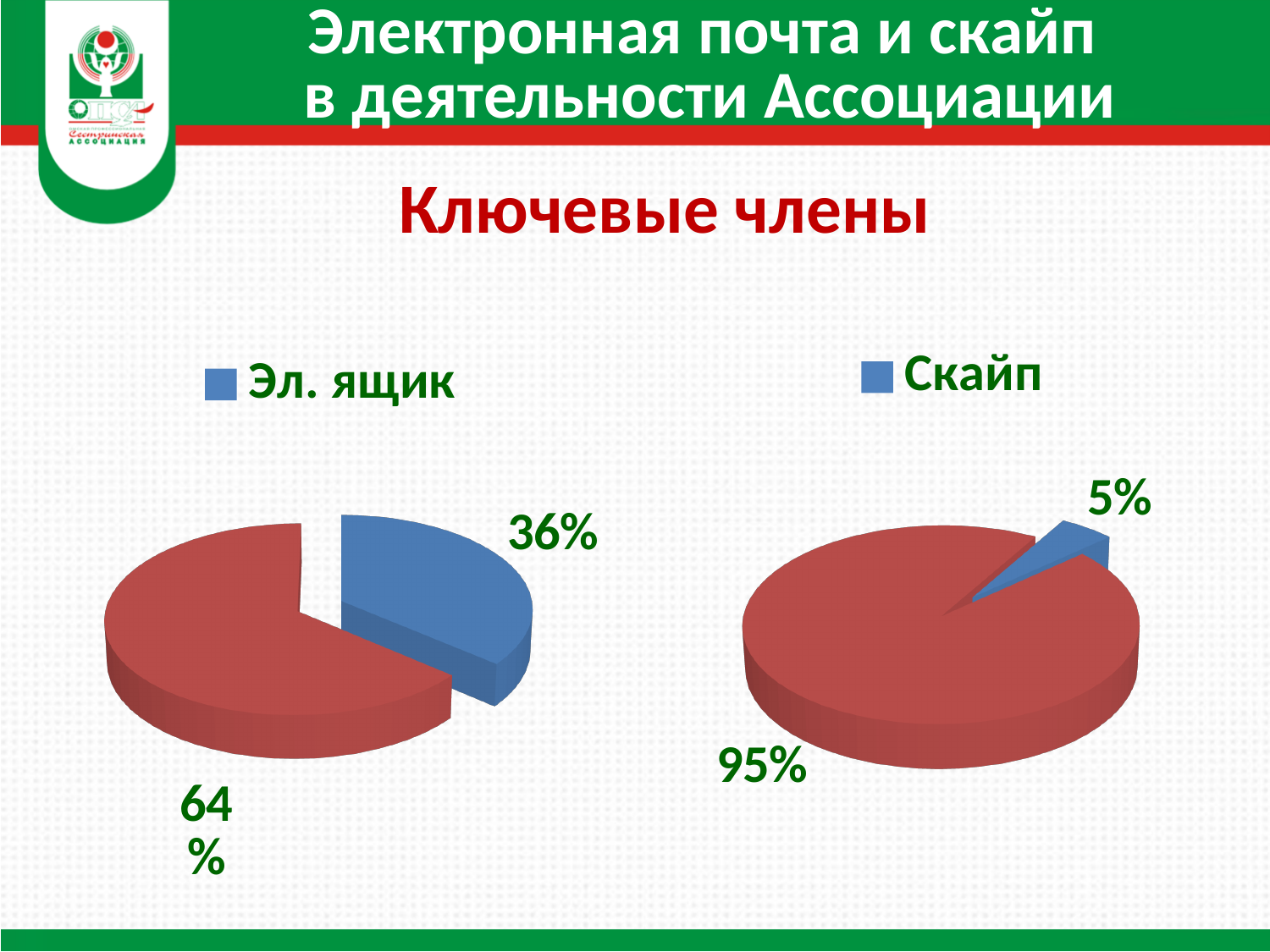

Электронная почта и скайп
в деятельности Ассоциации
Ключевые члены

[unsupported chart]

[unsupported chart]